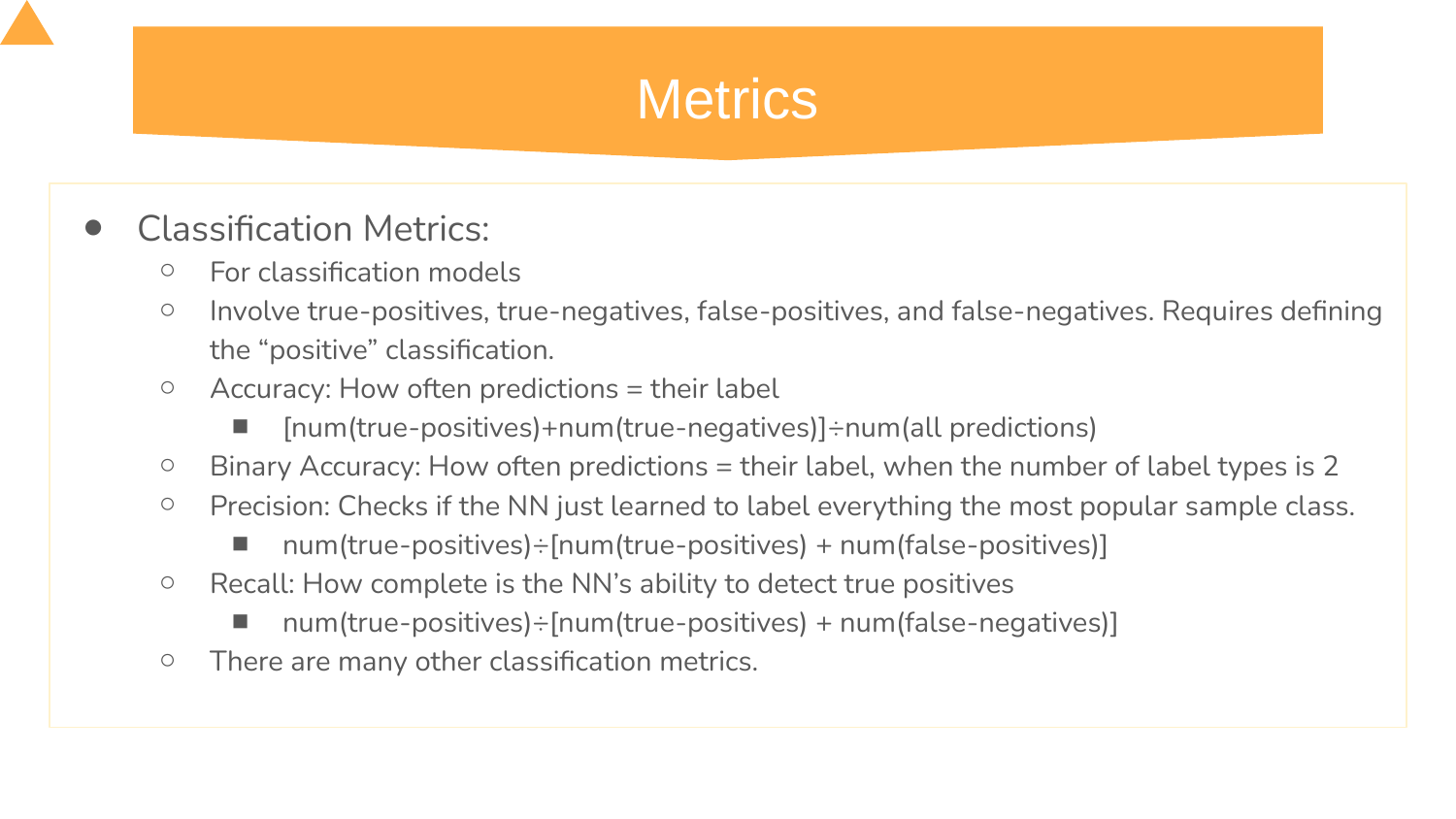

# Metrics
Classification Metrics:
For classification models
Involve true-positives, true-negatives, false-positives, and false-negatives. Requires defining the “positive” classification.
Accuracy: How often predictions = their label
[num(true-positives)+num(true-negatives)]÷num(all predictions)
Binary Accuracy: How often predictions = their label, when the number of label types is 2
Precision: Checks if the NN just learned to label everything the most popular sample class.
num(true-positives)÷[num(true-positives) + num(false-positives)]
Recall: How complete is the NN’s ability to detect true positives
num(true-positives)÷[num(true-positives) + num(false-negatives)]
There are many other classification metrics.